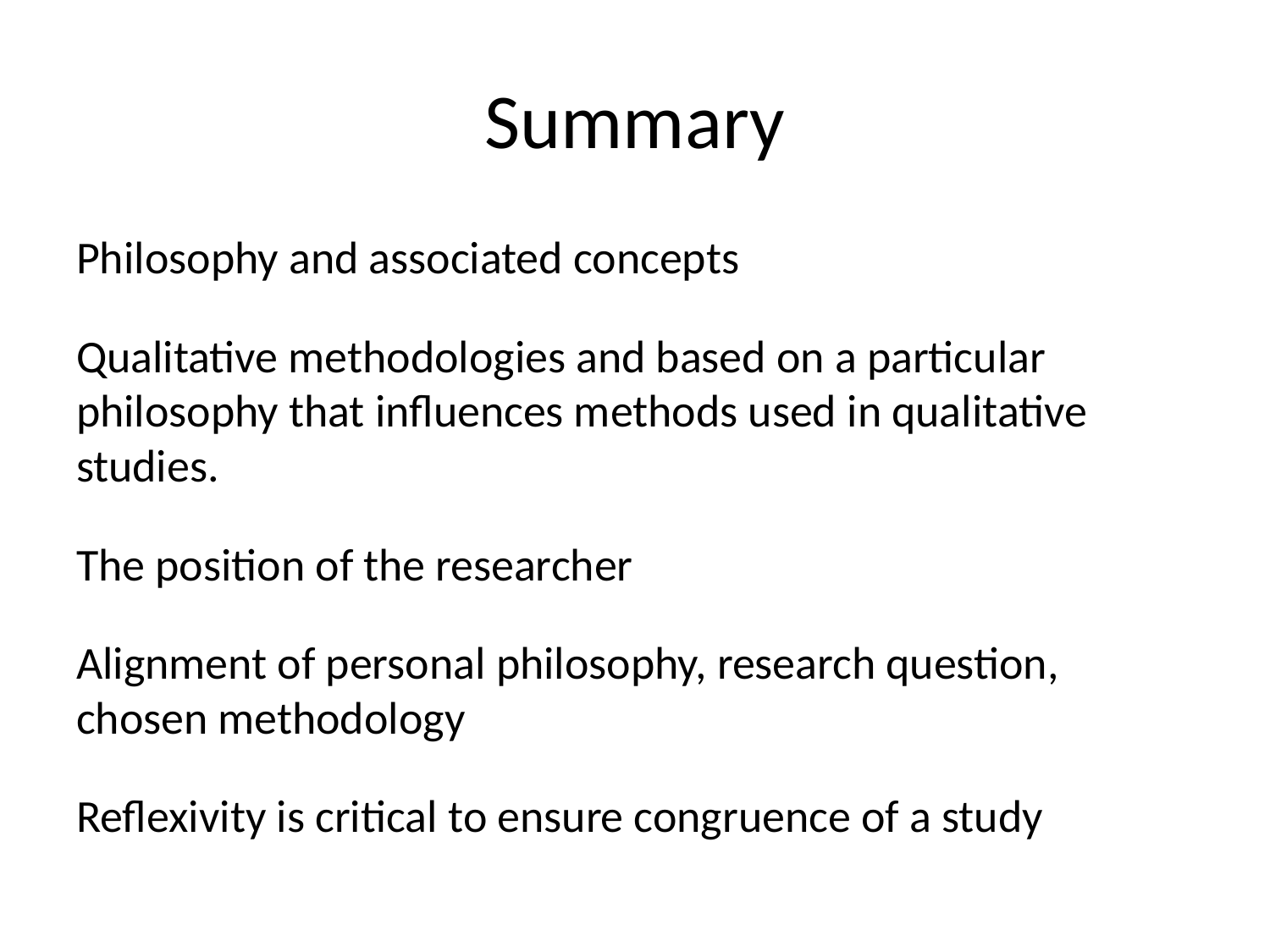

# Summary
Philosophy and associated concepts
Qualitative methodologies and based on a particular philosophy that influences methods used in qualitative studies.
The position of the researcher
Alignment of personal philosophy, research question, chosen methodology
Reflexivity is critical to ensure congruence of a study